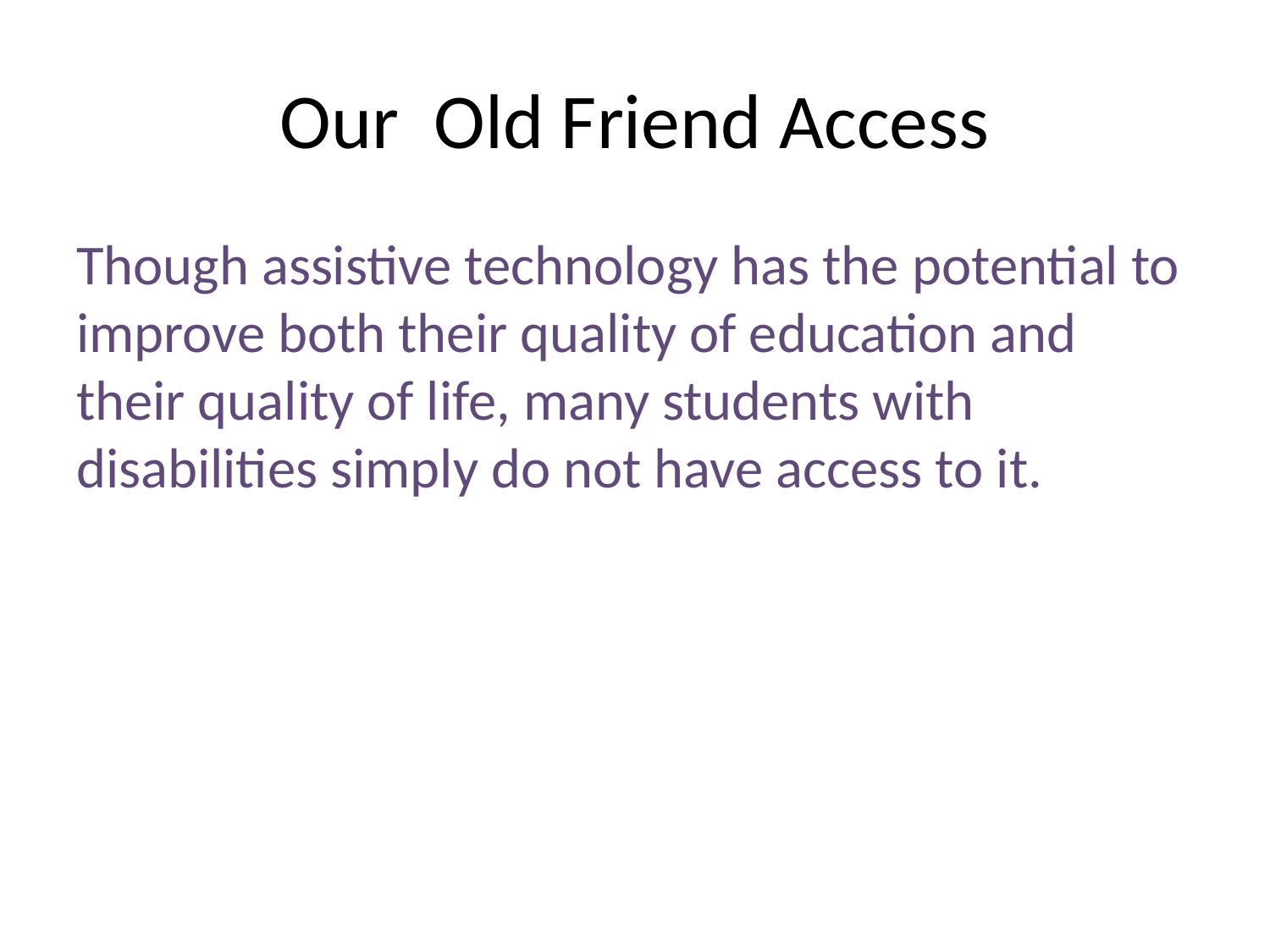

# Our  Old Friend Access
Though assistive technology has the potential to improve both their quality of education and their quality of life, many students with disabilities simply do not have access to it.